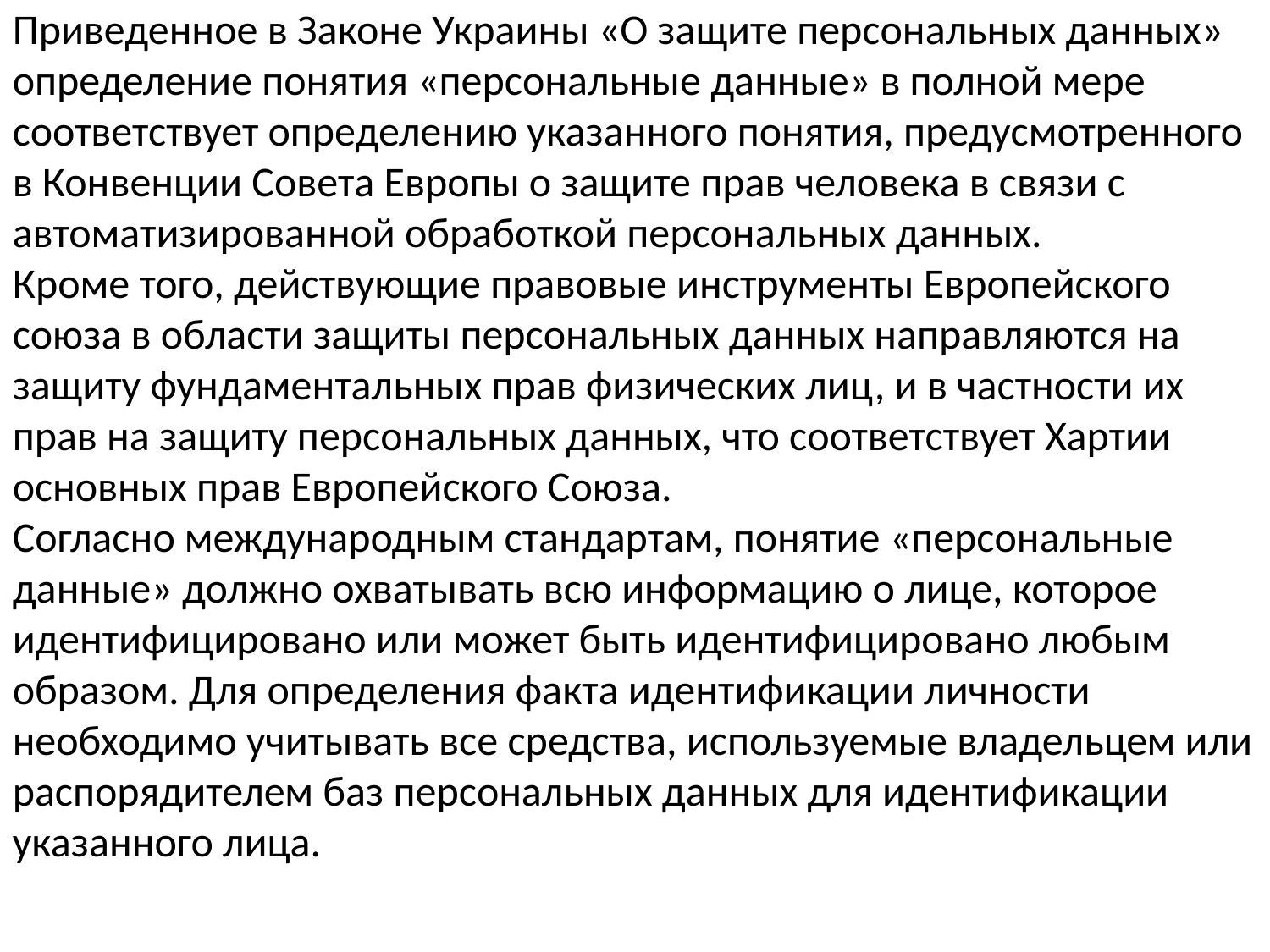

Приведенное в Законе Украины «О защите персональных данных» определение понятия «персональные данные» в полной мере соответствует определению указанного понятия, предусмотренного в Конвенции Совета Европы о защите прав человека в связи с автоматизированной обработкой персональных данных.
Кроме того, действующие правовые инструменты Европейского союза в области защиты персональных данных направляются на защиту фундаментальных прав физических лиц, и в частности их прав на защиту персональных данных, что соответствует Хартии основных прав Европейского Союза.
Согласно международным стандартам, понятие «персональные данные» должно охватывать всю информацию о лице, которое идентифицировано или может быть идентифицировано любым образом. Для определения факта идентификации личности необходимо учитывать все средства, используемые владельцем или распорядителем баз персональных данных для идентификации указанного лица.